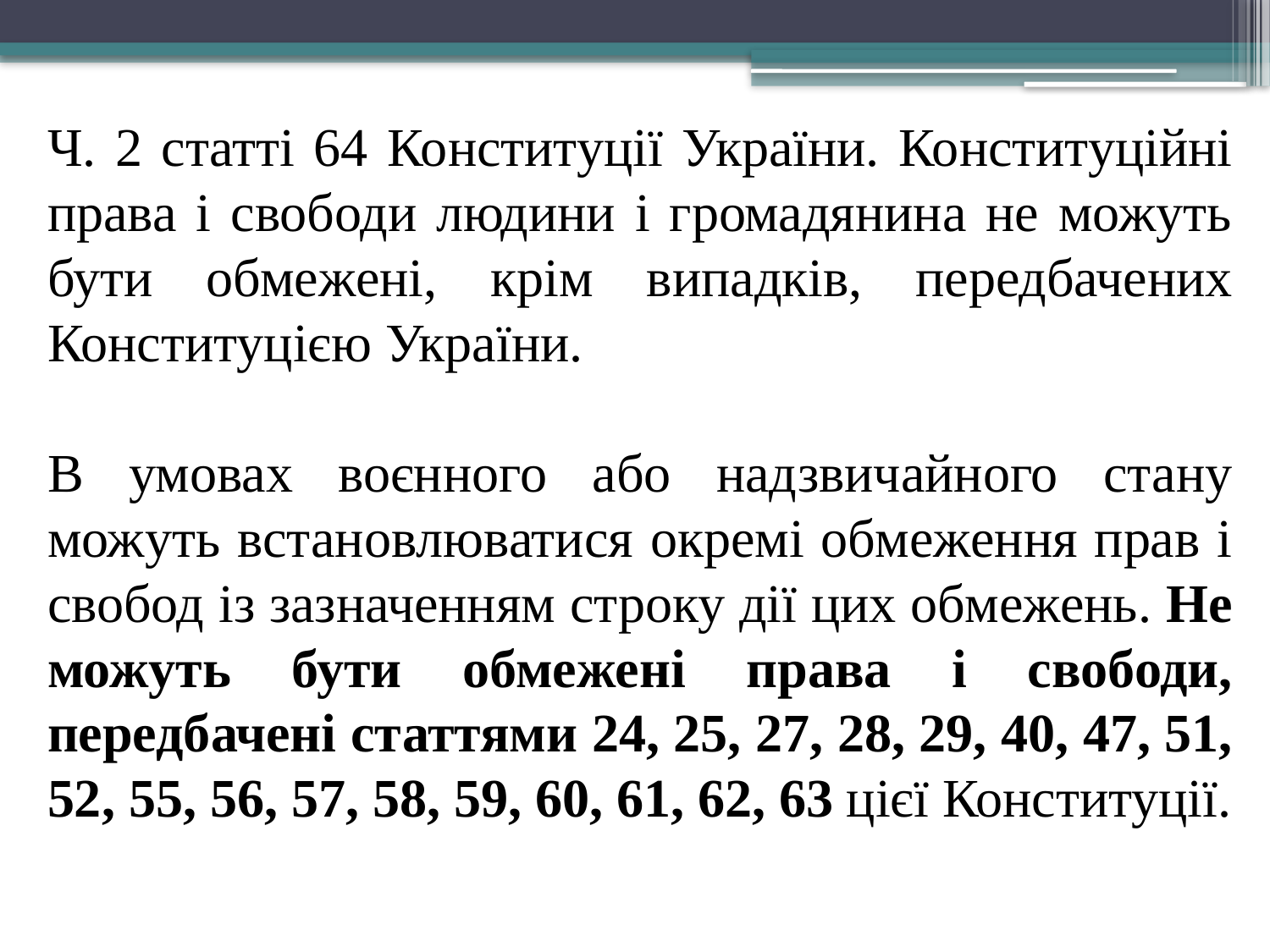

Ч. 2 статті 64 Конституції України. Конституційні права і свободи людини і громадянина не можуть бути обмежені, крім випадків, передбачених Конституцією України.

В умовах воєнного або надзвичайного стану можуть встановлюватися окремі обмеження прав і свобод із зазначенням строку дії цих обмежень. Не можуть бути обмежені права і свободи, передбачені статтями 24, 25, 27, 28, 29, 40, 47, 51, 52, 55, 56, 57, 58, 59, 60, 61, 62, 63 цієї Конституції.